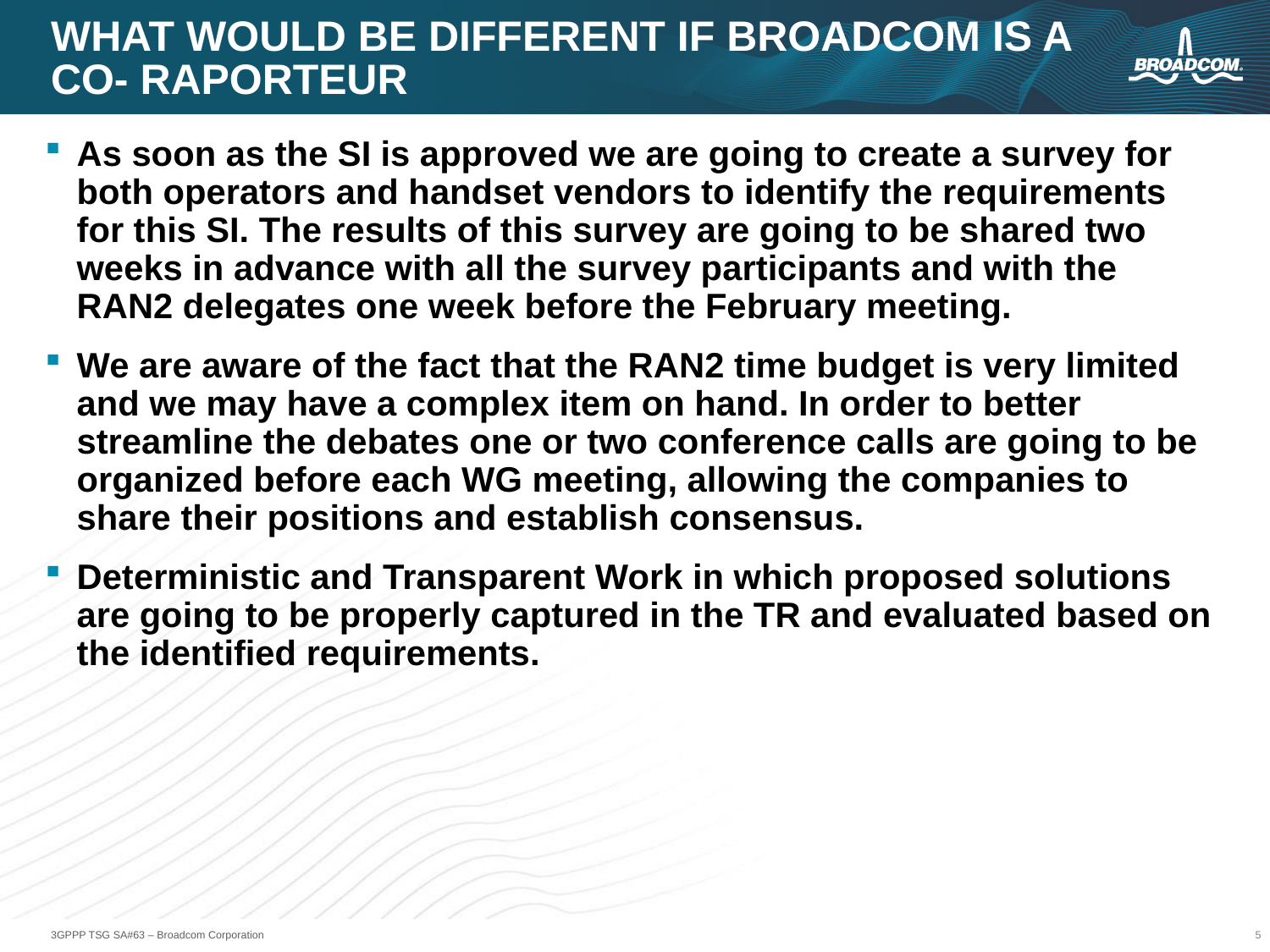

# What would be different if broadcom is a co- raporteur
As soon as the SI is approved we are going to create a survey for both operators and handset vendors to identify the requirements for this SI. The results of this survey are going to be shared two weeks in advance with all the survey participants and with the RAN2 delegates one week before the February meeting.
We are aware of the fact that the RAN2 time budget is very limited and we may have a complex item on hand. In order to better streamline the debates one or two conference calls are going to be organized before each WG meeting, allowing the companies to share their positions and establish consensus.
Deterministic and Transparent Work in which proposed solutions are going to be properly captured in the TR and evaluated based on the identified requirements.